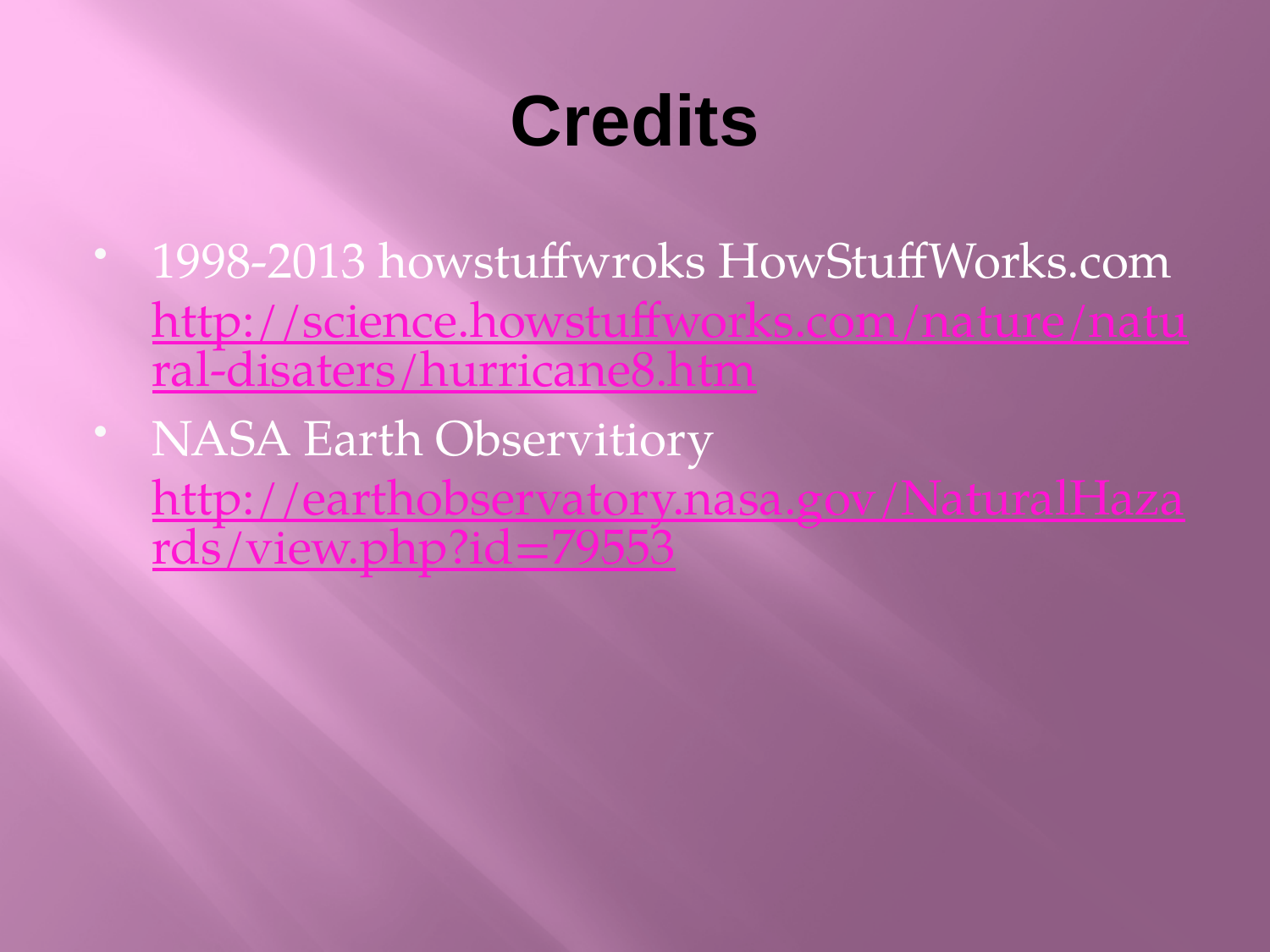

# Credits
1998-2013 howstuffwroks HowStuffWorks.com http://science.howstuffworks.com/nature/natural-disaters/hurricane8.htm
NASA Earth Observitiory http://earthobservatory.nasa.gov/NaturalHazards/view.php?id=79553